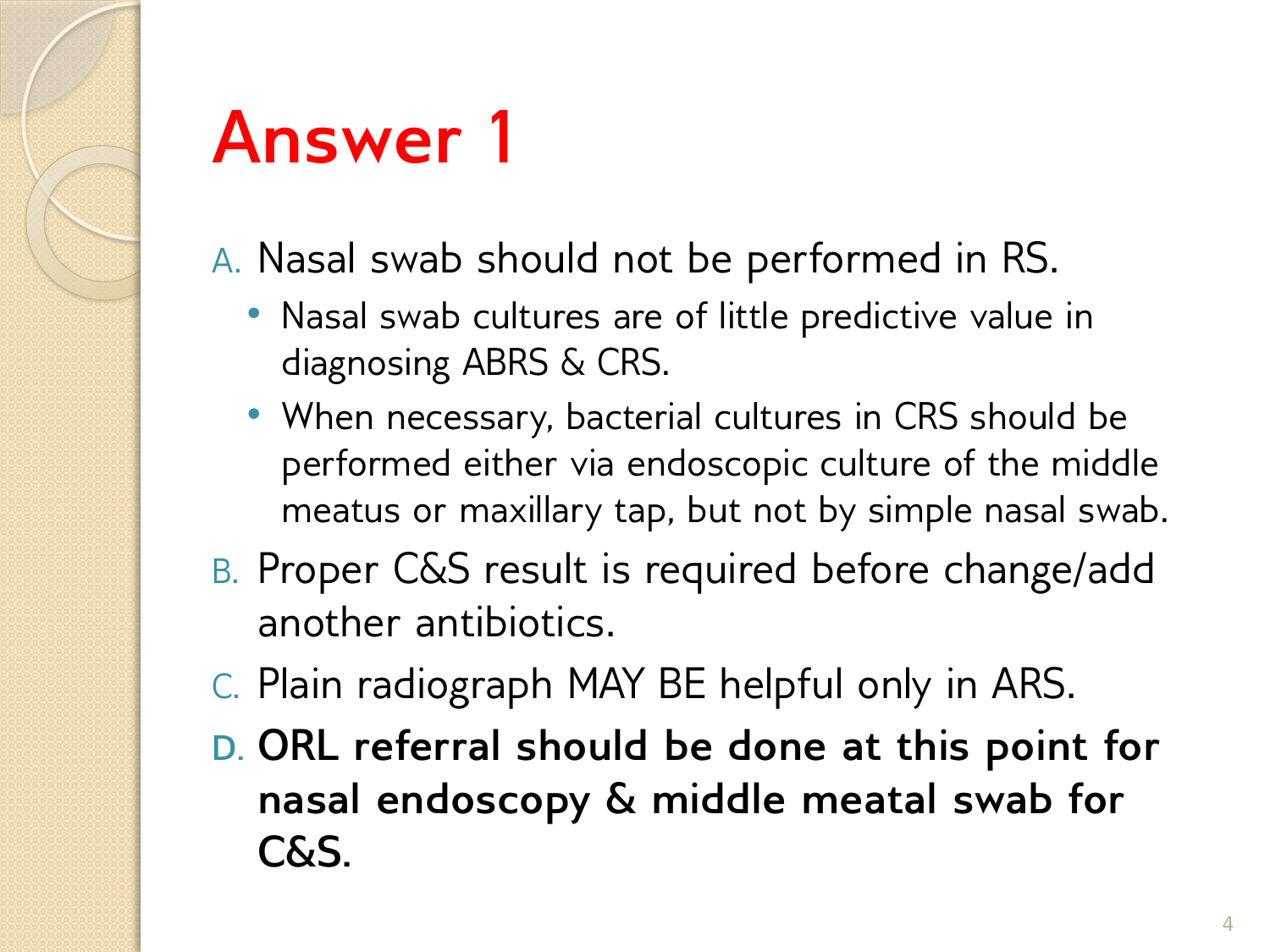

# Answer 1
Nasal swab should not be performed in RS.
Nasal swab cultures are of little predictive value in diagnosing ABRS & CRS.
When necessary, bacterial cultures in CRS should be performed either via endoscopic culture of the middle meatus or maxillary tap, but not by simple nasal swab.
Proper C&S result is required before change/add another antibiotics.
Plain radiograph MAY BE helpful only in ARS.
ORL referral should be done at this point for nasal endoscopy & middle meatal swab for C&S.

4